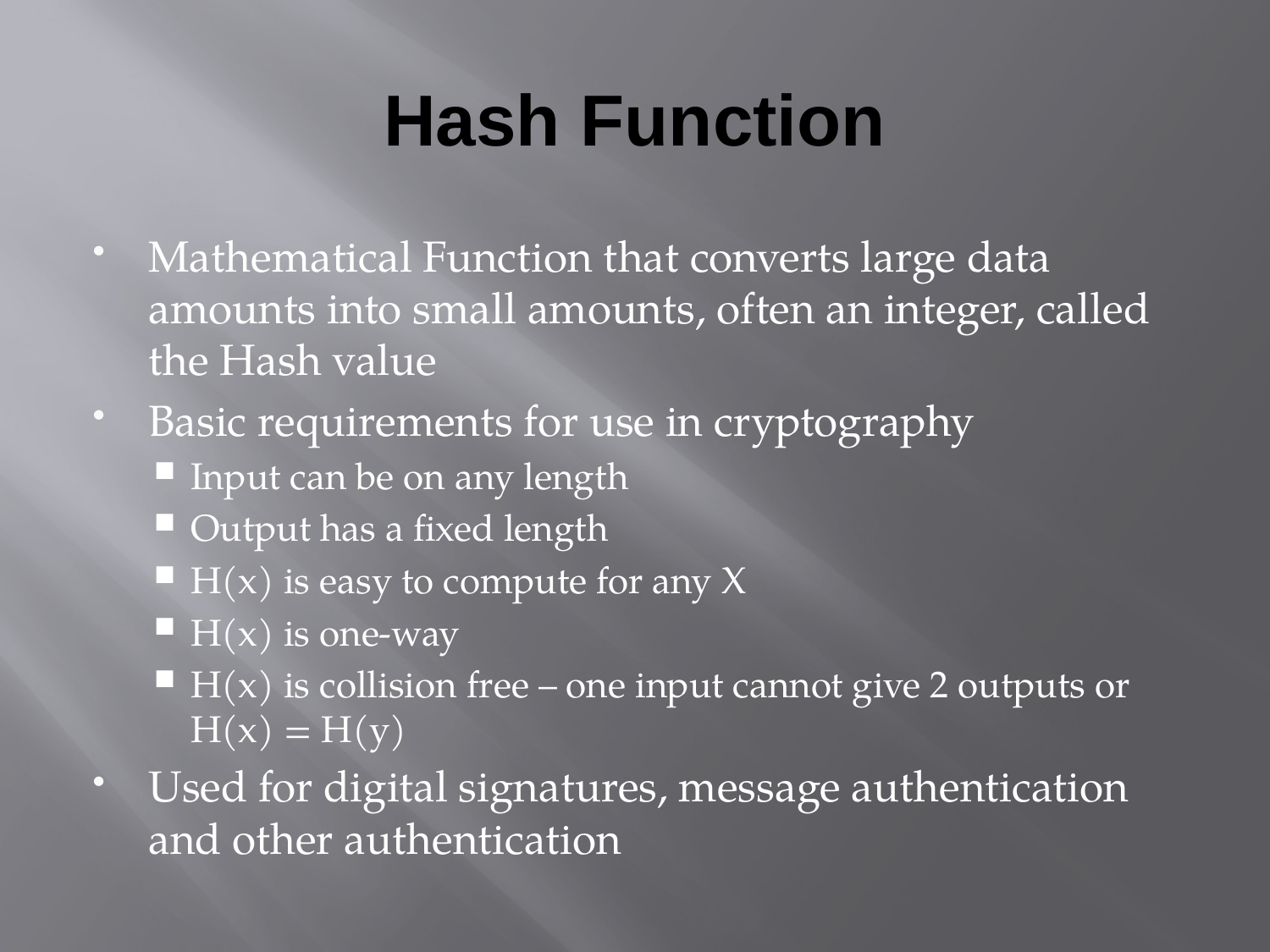

# Hash Function
Mathematical Function that converts large data amounts into small amounts, often an integer, called the Hash value
Basic requirements for use in cryptography
Input can be on any length
Output has a fixed length
H(x) is easy to compute for any X
H(x) is one-way
H(x) is collision free – one input cannot give 2 outputs or H(x) = H(y)
Used for digital signatures, message authentication and other authentication